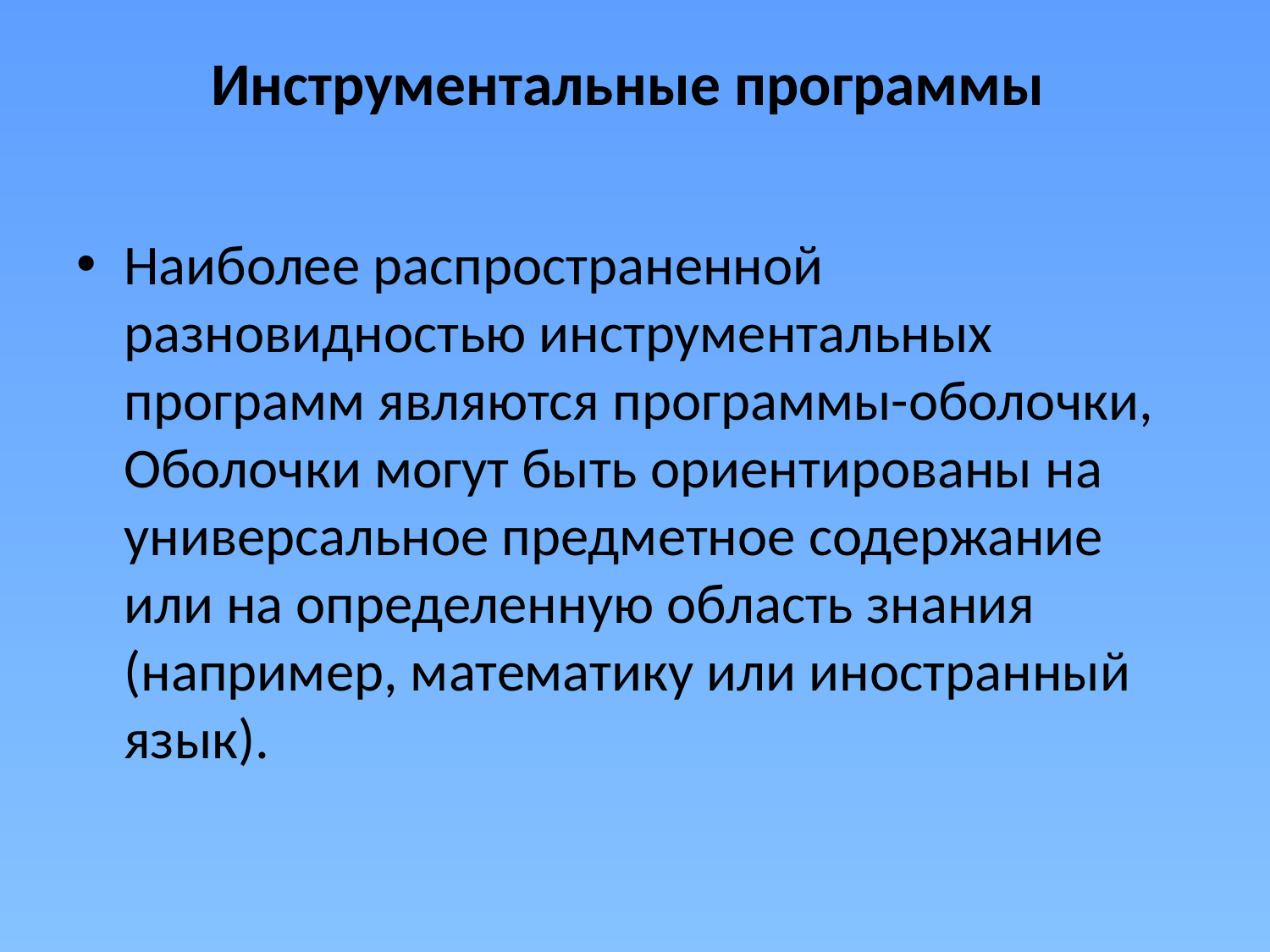

# Инструментальные программы
Наиболее распространенной разновидностью инструментальных программ являются программы-оболочки, Оболочки могут быть ориентированы на универсальное предметное содержание или на определенную область знания (например, математику или иностранный язык).